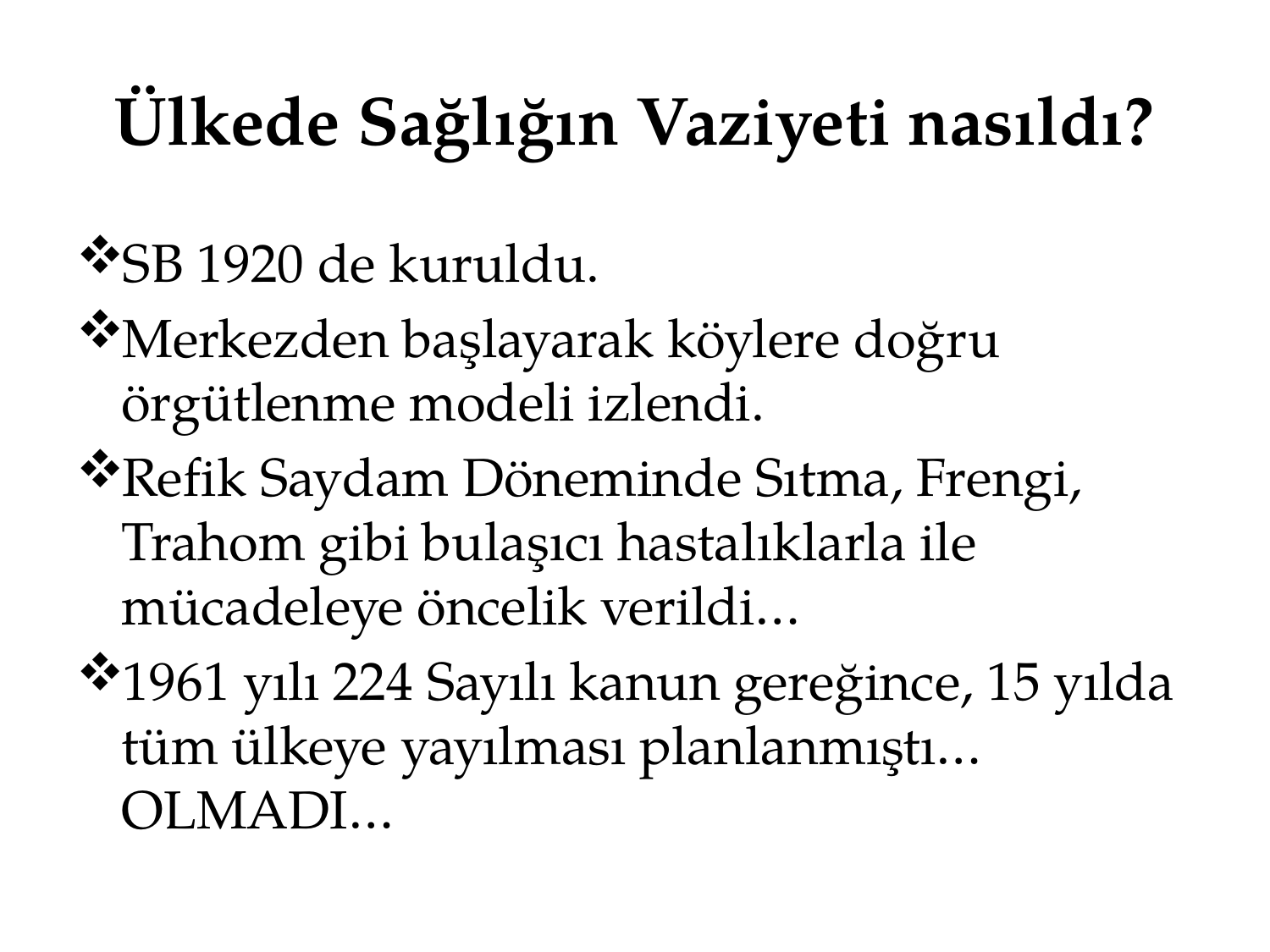

# Ülkede Sağlığın Vaziyeti nasıldı?
SB 1920 de kuruldu.
Merkezden başlayarak köylere doğru örgütlenme modeli izlendi.
Refik Saydam Döneminde Sıtma, Frengi, Trahom gibi bulaşıcı hastalıklarla ile mücadeleye öncelik verildi…
1961 yılı 224 Sayılı kanun gereğince, 15 yılda tüm ülkeye yayılması planlanmıştı… OLMADI…